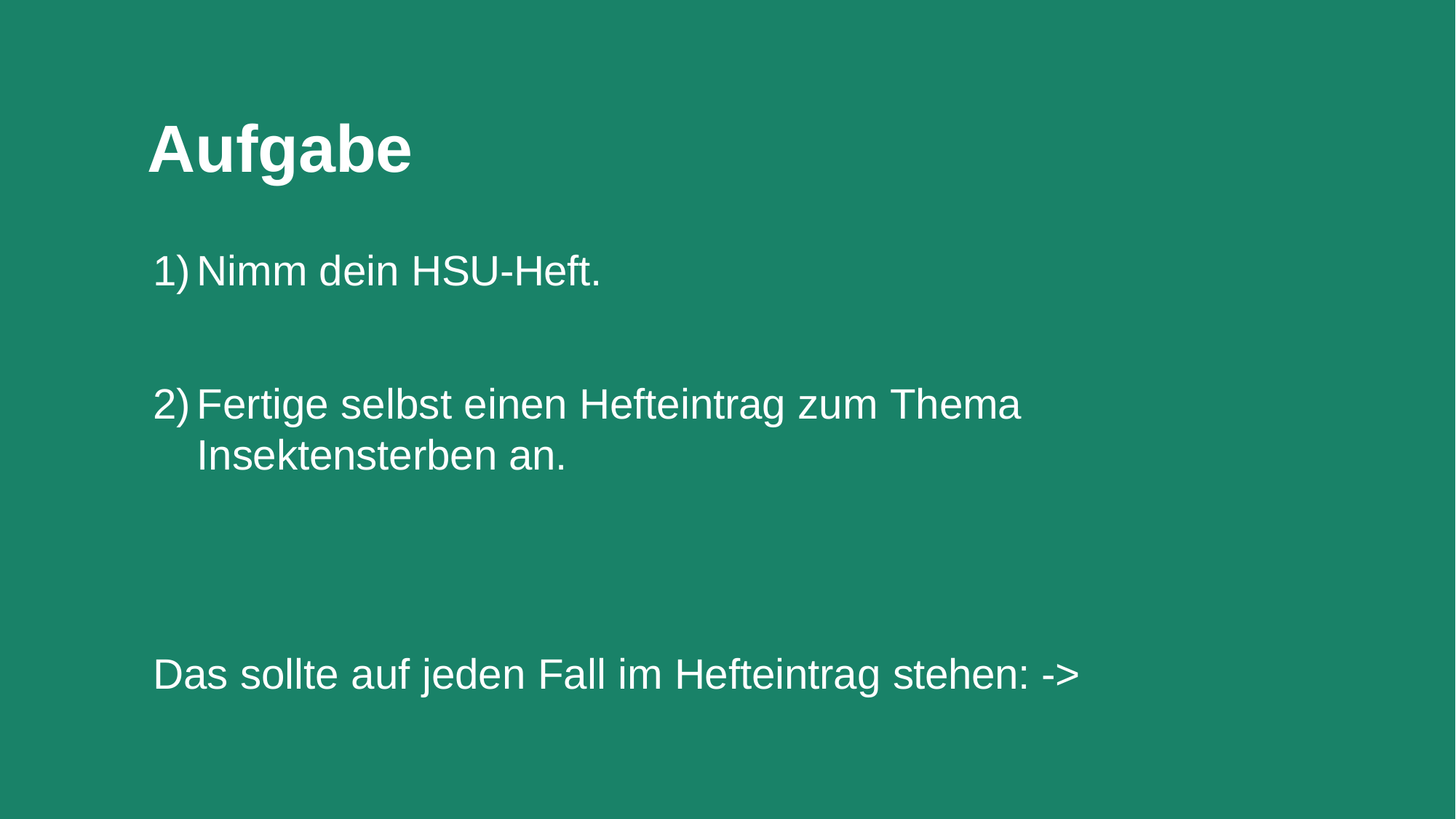

# Aufgabe
Nimm dein HSU-Heft.

Fertige selbst einen Hefteintrag zum Thema Insektensterben an.
Das sollte auf jeden Fall im Hefteintrag stehen: ->